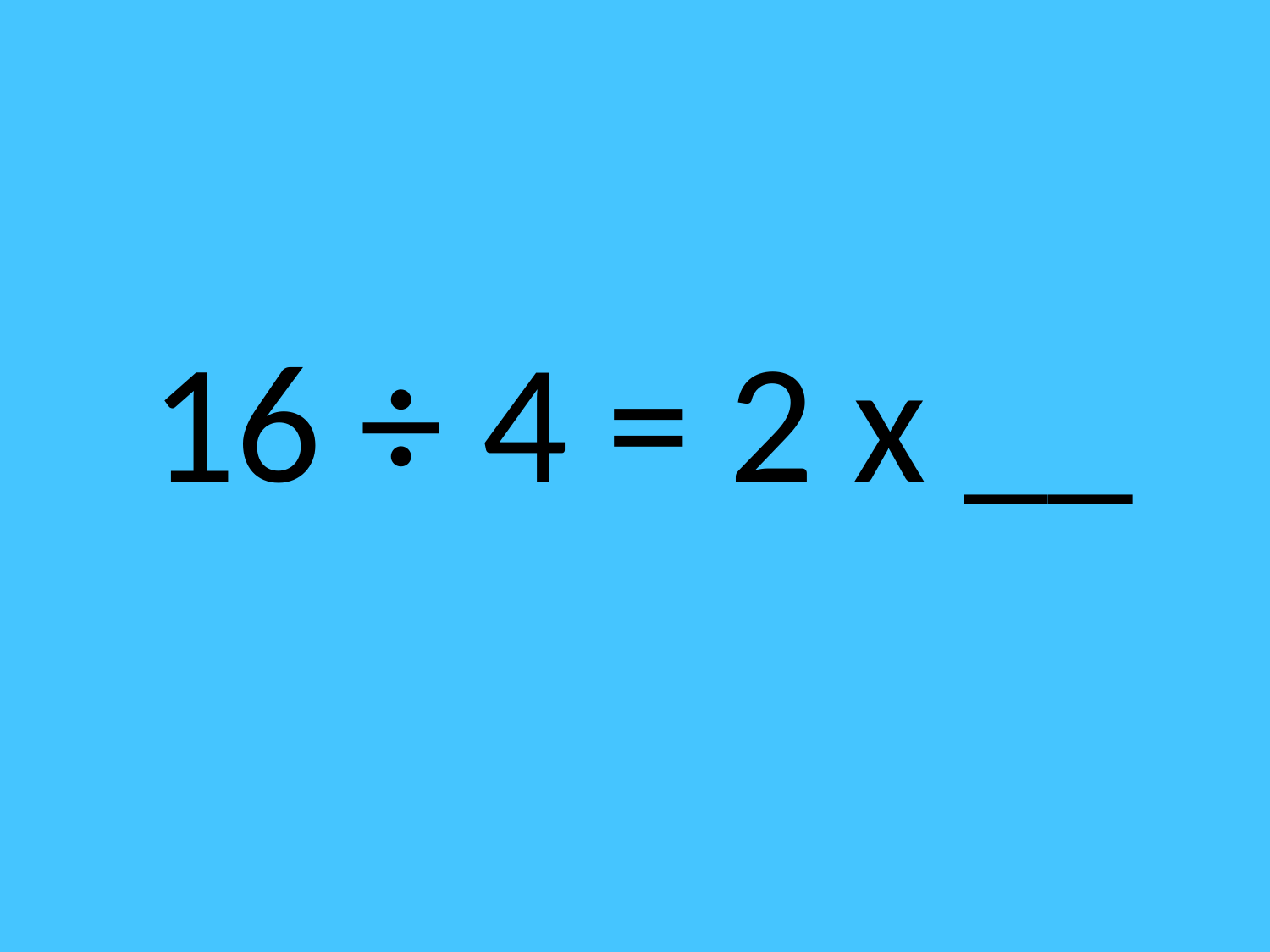

16 ÷ 4 = 2 x __